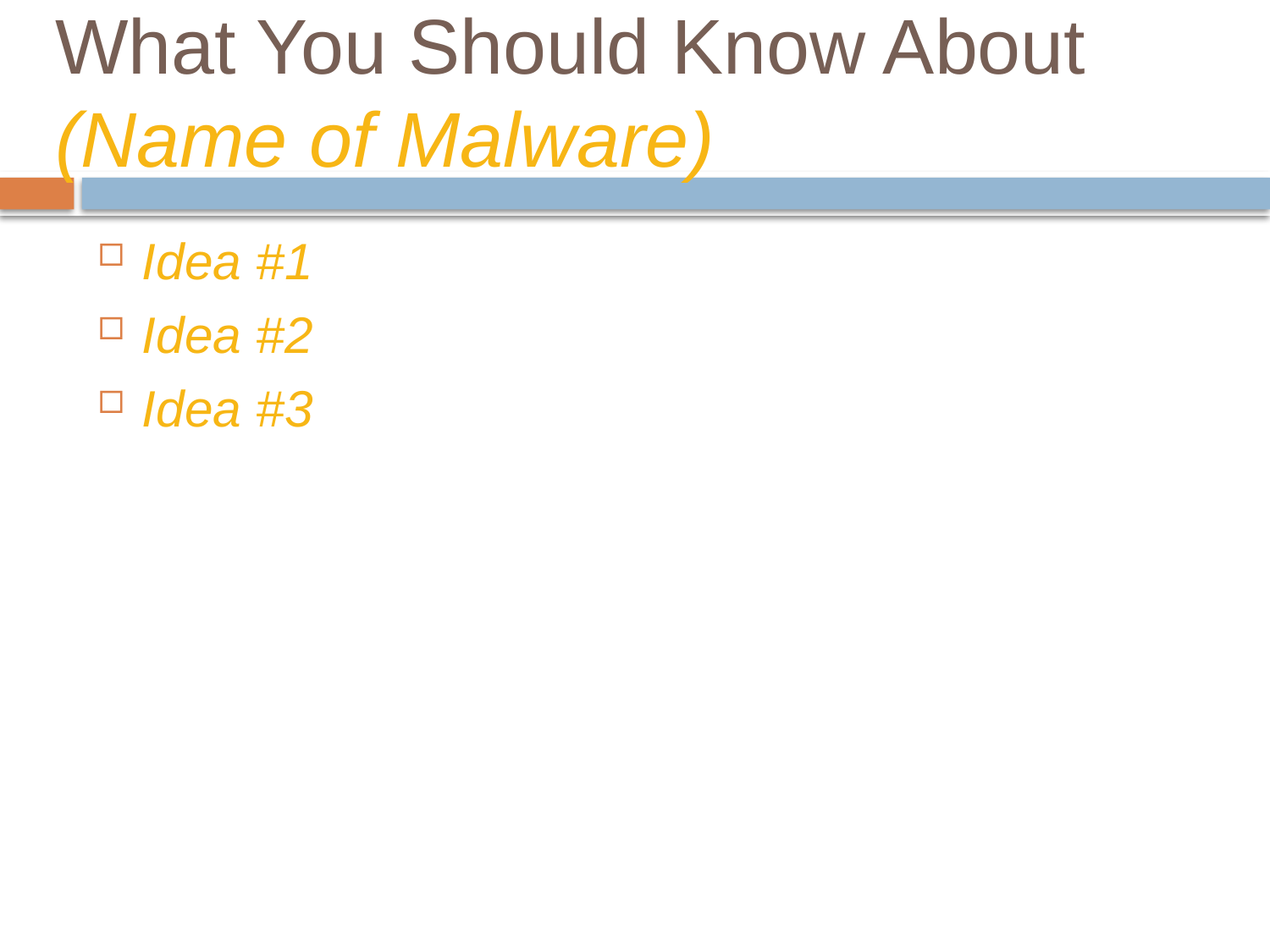

# What You Should Know About (Name of Malware)
Idea #1
Idea #2
Idea #3